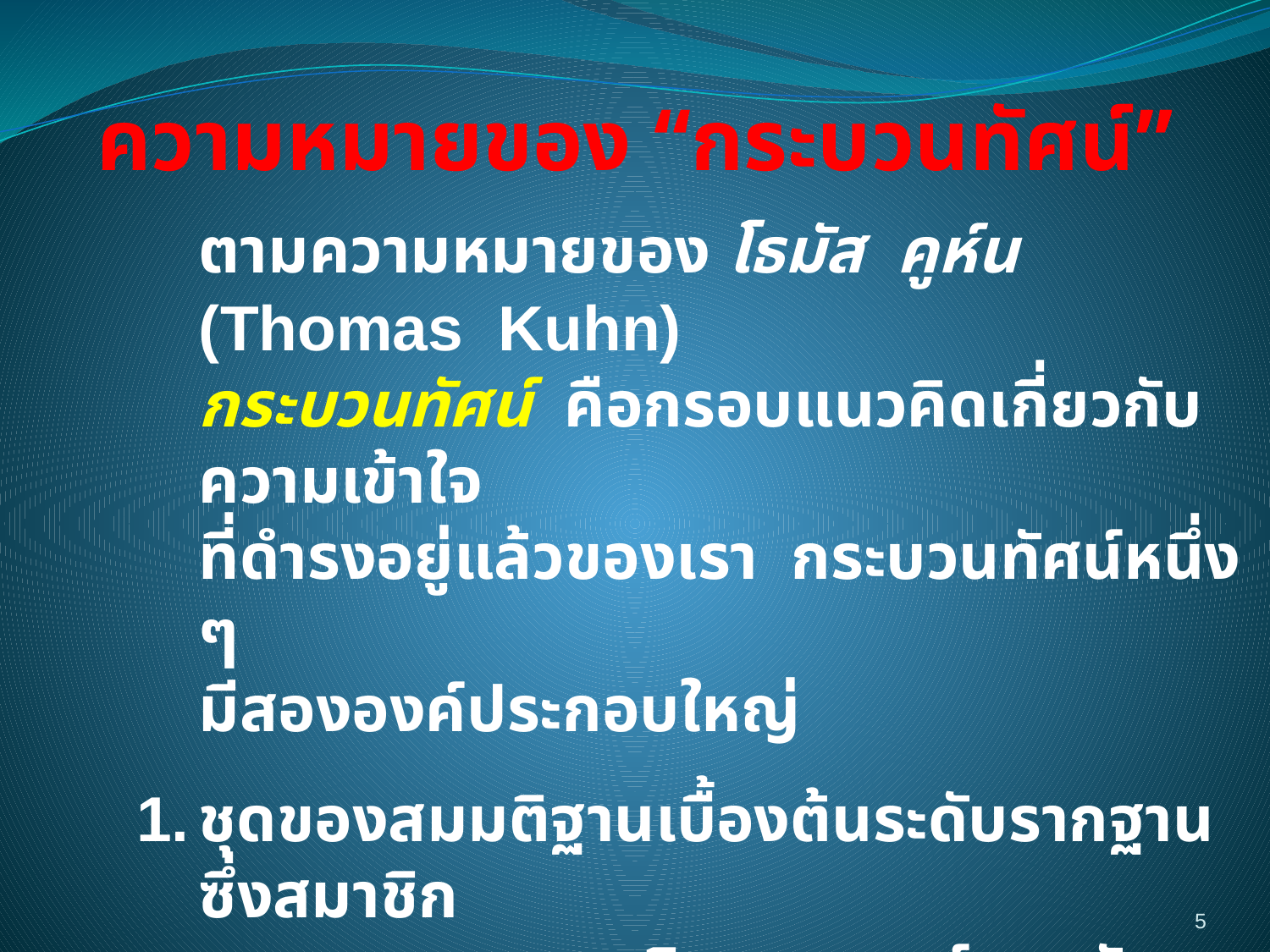

ความหมายของ “กระบวนทัศน์”
	ตามความหมายของ โธมัส  คูห์น  (Thomas  Kuhn)
	กระบวนทัศน์  คือกรอบแนวคิดเกี่ยวกับความเข้าใจ
	ที่ดำรงอยู่แล้วของเรา  กระบวนทัศน์หนึ่ง ๆ
	มีสององค์ประกอบใหญ่

1.	ชุดของสมมติฐานเบื้องต้นระดับรากฐาน ซึ่งสมาชิก
	ทุกคน ของชุมชนวิทยาศาสตร์ยอมรับ  ณ  เวลาหนึ่ง
2.	ชุดของตัวอย่าง  (examples)  ของการแก้ปัญหา                   ทางวิทยาศาสตร์ที่ประสบความสำเร็จเพื่อเป็นแนวทาง          ในการแก้ปัญหาครั้งต่อ ๆ ไป
5